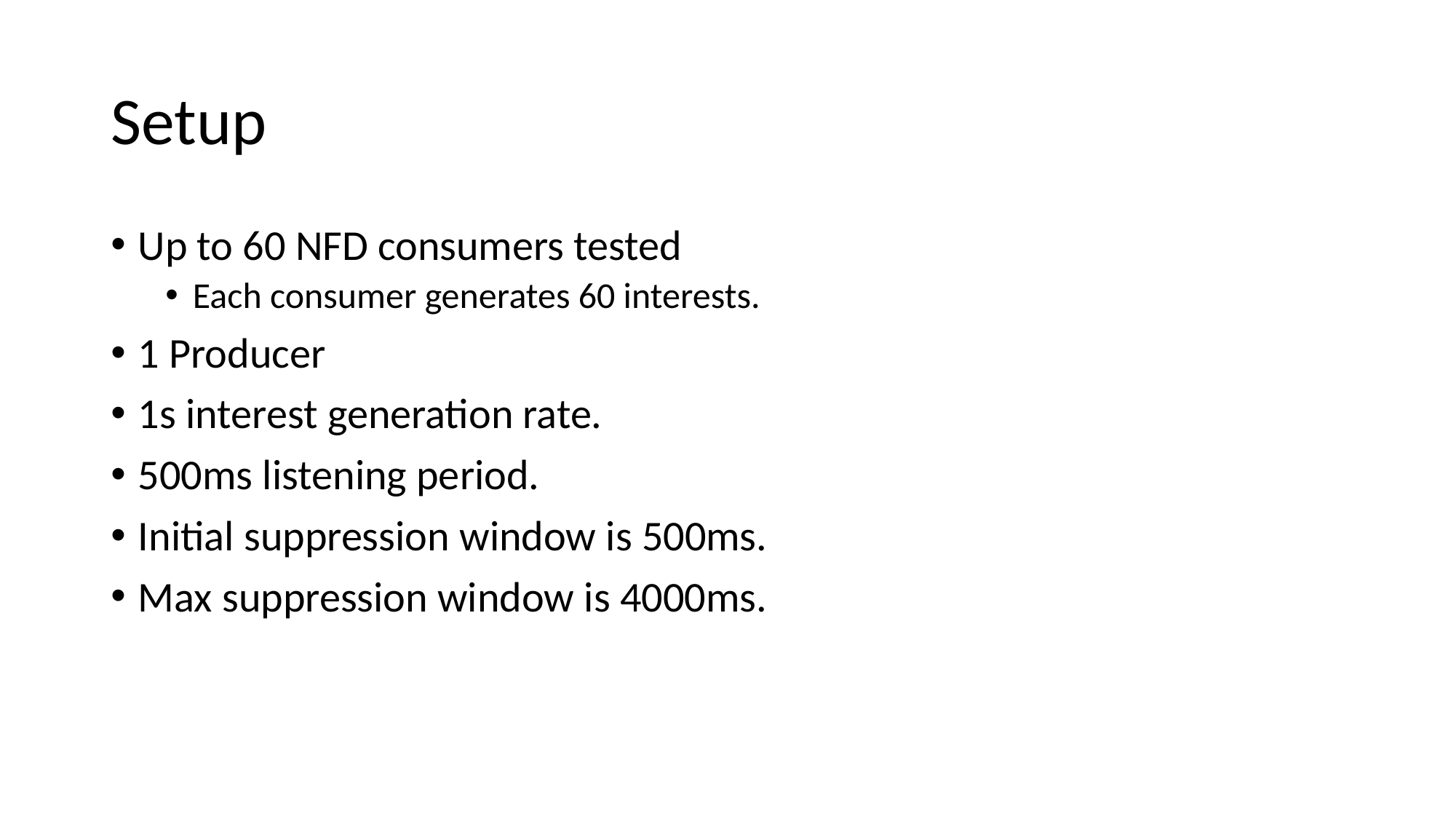

# Setup
Up to 60 NFD consumers tested
Each consumer generates 60 interests.
1 Producer
1s interest generation rate.
500ms listening period.
Initial suppression window is 500ms.
Max suppression window is 4000ms.